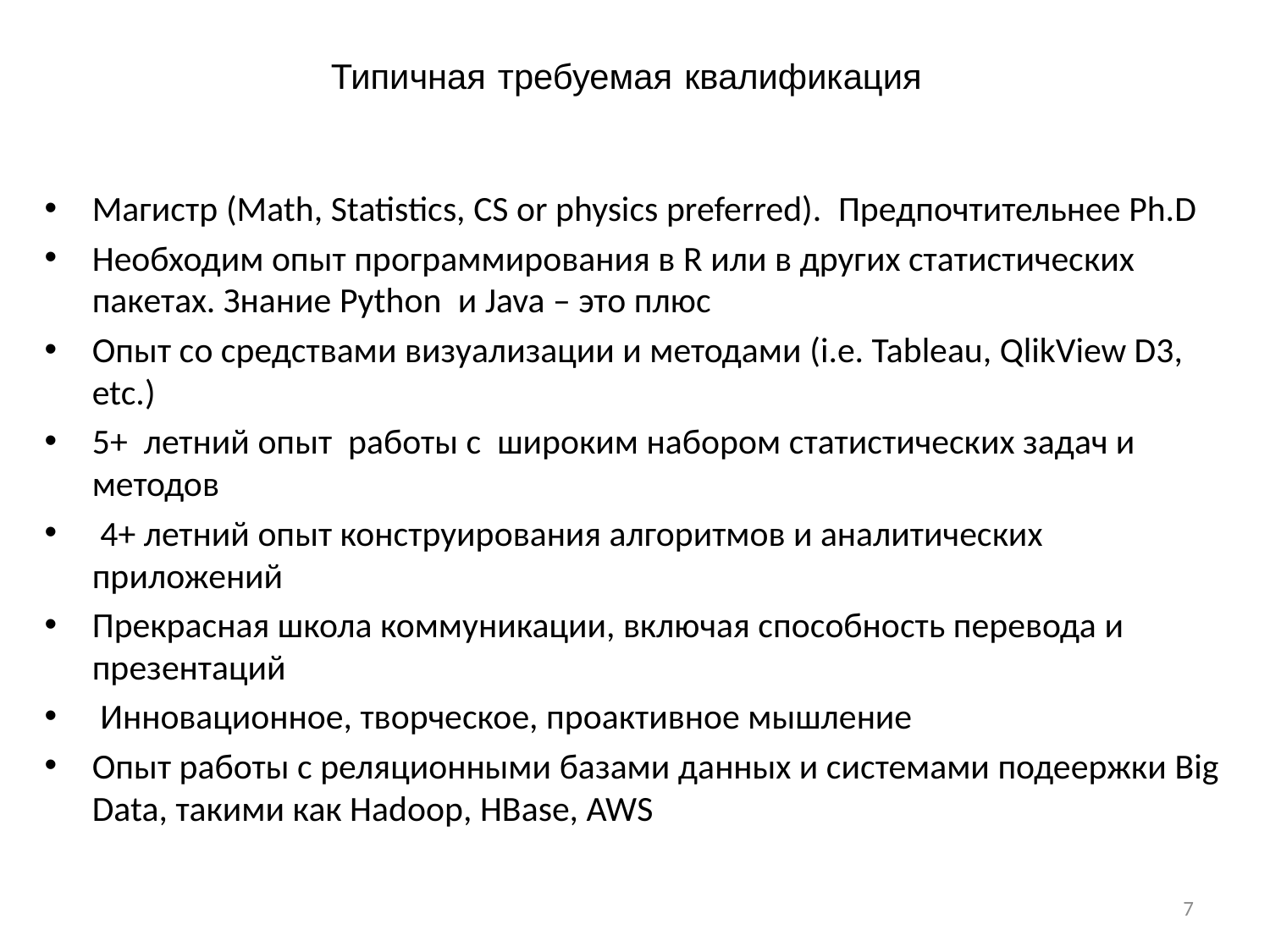

# Типичная требуемая квалификация
Магистр (Math, Statistics, CS or physics preferred).  Предпочтительнее Ph.D
Необходим опыт программирования в R или в других статистических пакетах. Знание Python  и Java – это плюс
Опыт со средствами визуализации и методами (i.e. Tableau, QlikView D3, etc.)
5+  летний опыт  работы с  широким набором статистических задач и методов
 4+ летний опыт конструирования алгоритмов и аналитических приложений
Прекрасная школа коммуникации, включая способность перевода и презентаций
 Инновационное, творческое, проактивное мышление
Опыт работы с реляционными базами данных и системами подеержки Big Data, такими как Hadoop, HBase, AWS
7